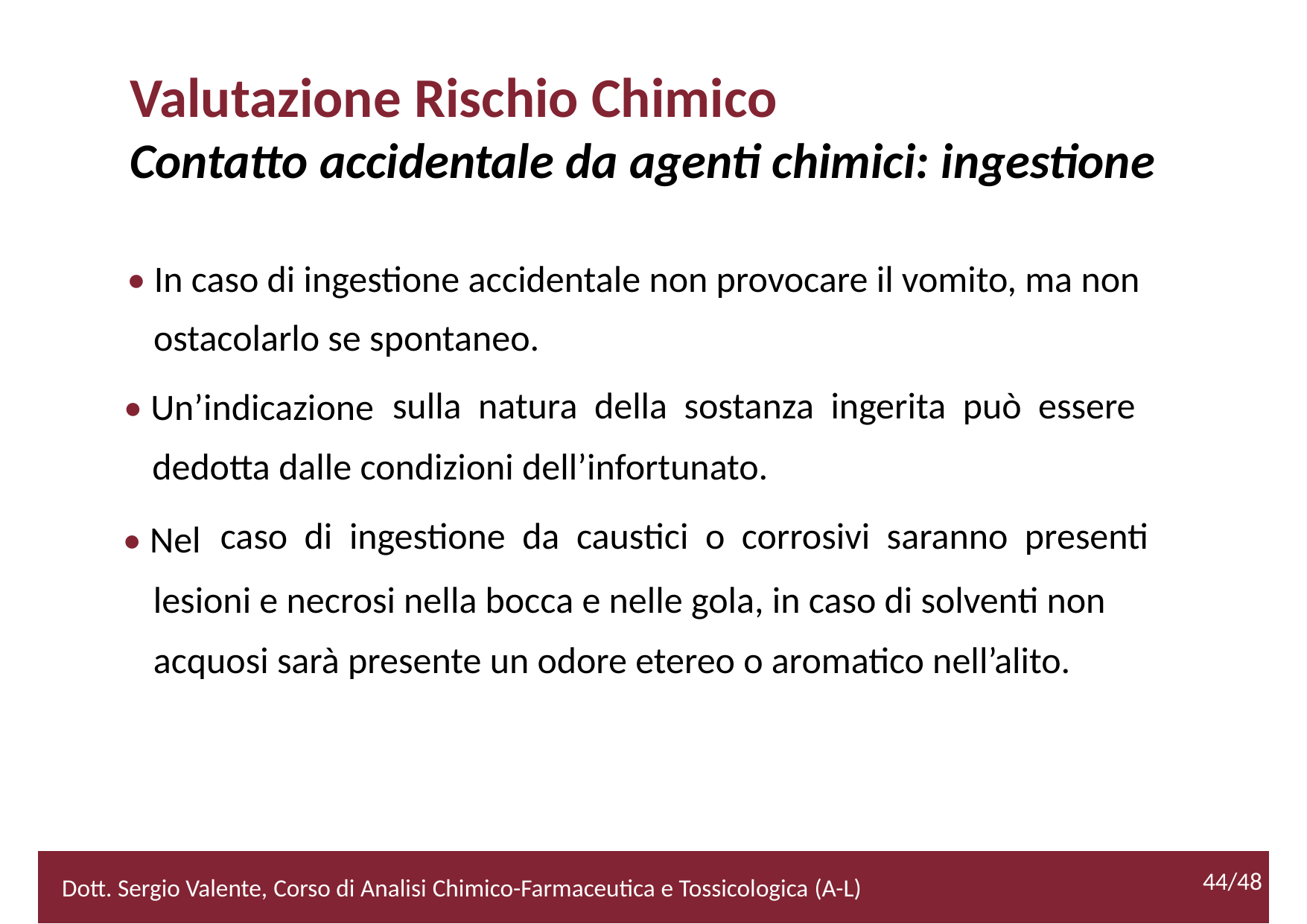

Valutazione Rischio Chimico
Contatto accidentale da agenti chimici: ingestione
• In caso di ingestione accidentale non provocare il vomito, ma non

	ostacolarlo se spontaneo.
• Un’indicazione
sulla  natura  della  sostanza  ingerita  può  essere
dedotta dalle condizioni dell’infortunato.
• Nel
caso  di  ingestione  da  caustici  o  corrosivi  saranno  presenti
lesioni e necrosi nella bocca e nelle gola, in caso di solventi non

acquosi sarà presente un odore etereo o aromatico nell’alito.

44/48
2/52
Dott. Sergio Valente, Corso di Analisi Chimico-Farmaceutica e Tossicologica (A-L)